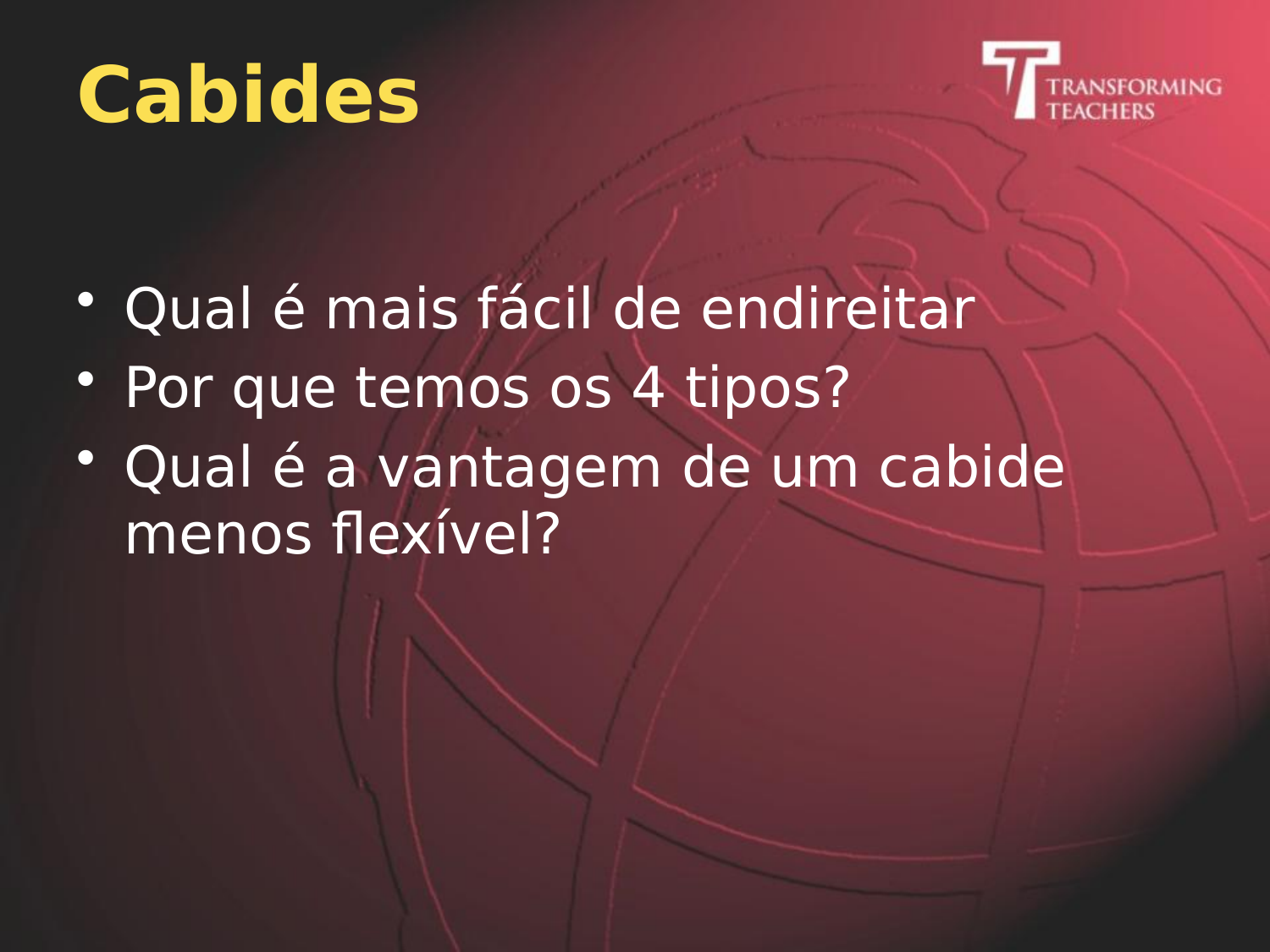

# Cabides
Qual é mais fácil de endireitar
Por que temos os 4 tipos?
Qual é a vantagem de um cabide menos flexível?